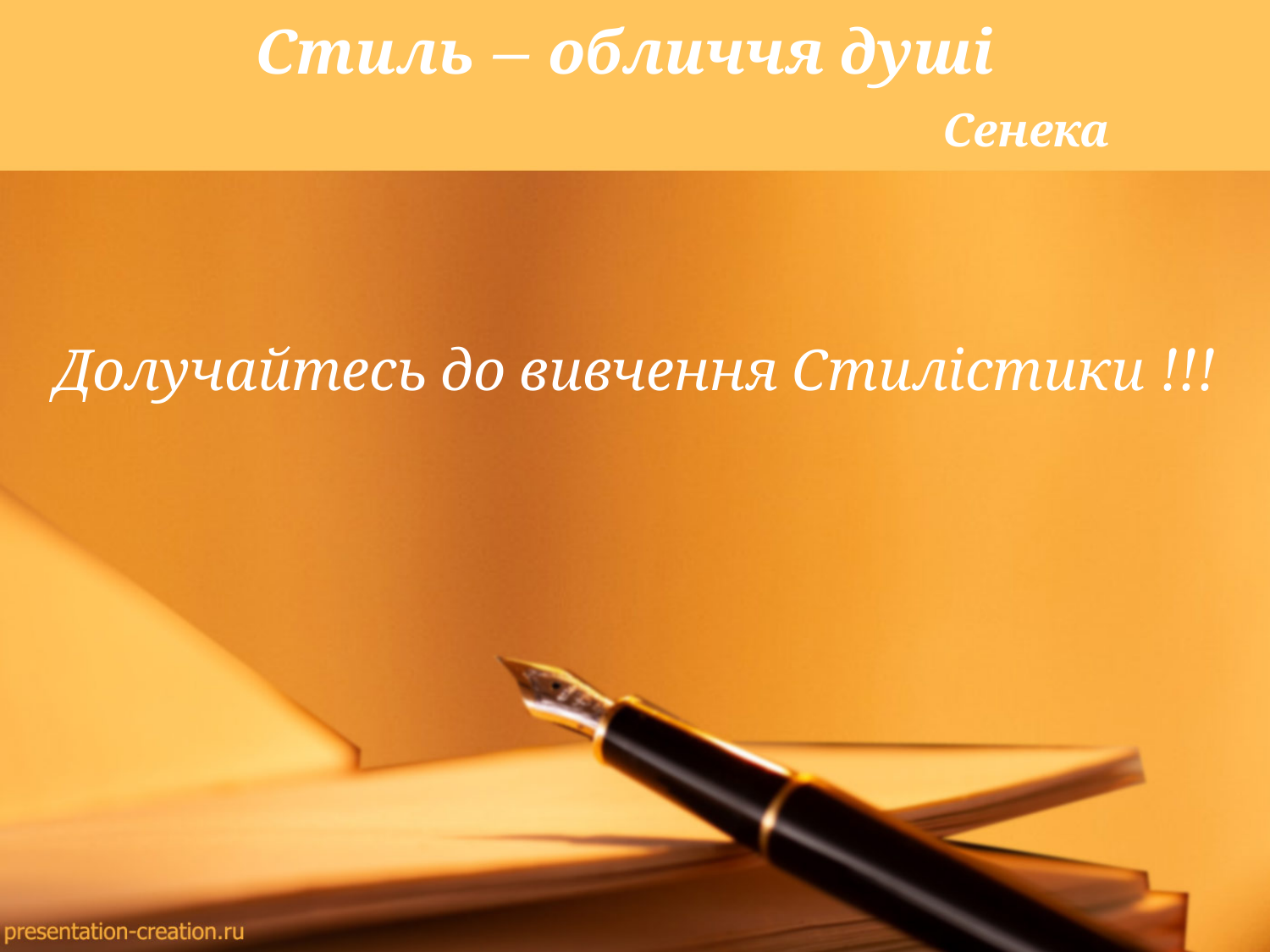

# Стиль – обличчя душі Сенека

Долучайтесь до вивчення Стилістики !!!